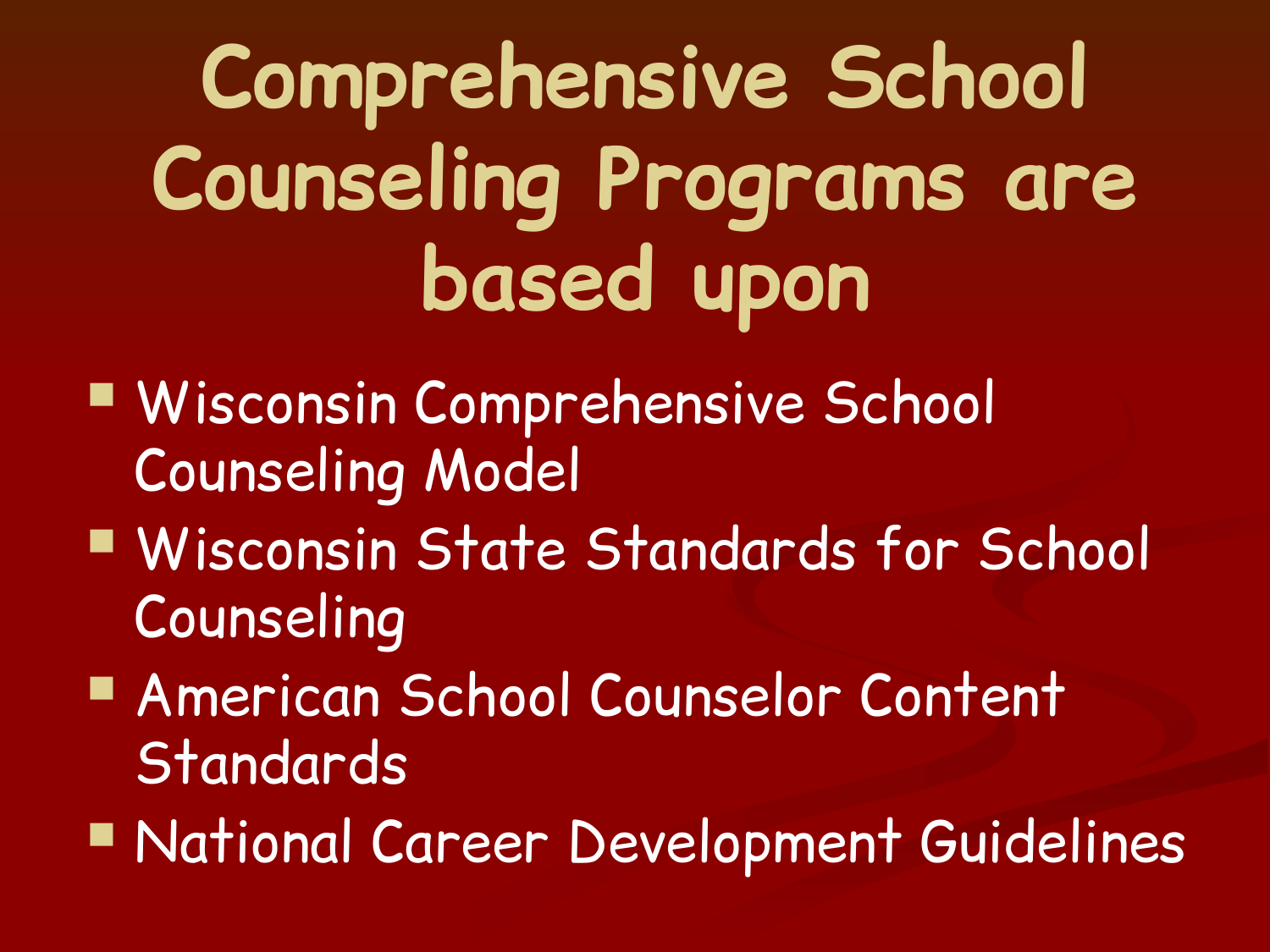

# Comprehensive School Counseling Programs are based upon
Wisconsin Comprehensive School Counseling Model
Wisconsin State Standards for School Counseling
American School Counselor Content Standards
National Career Development Guidelines